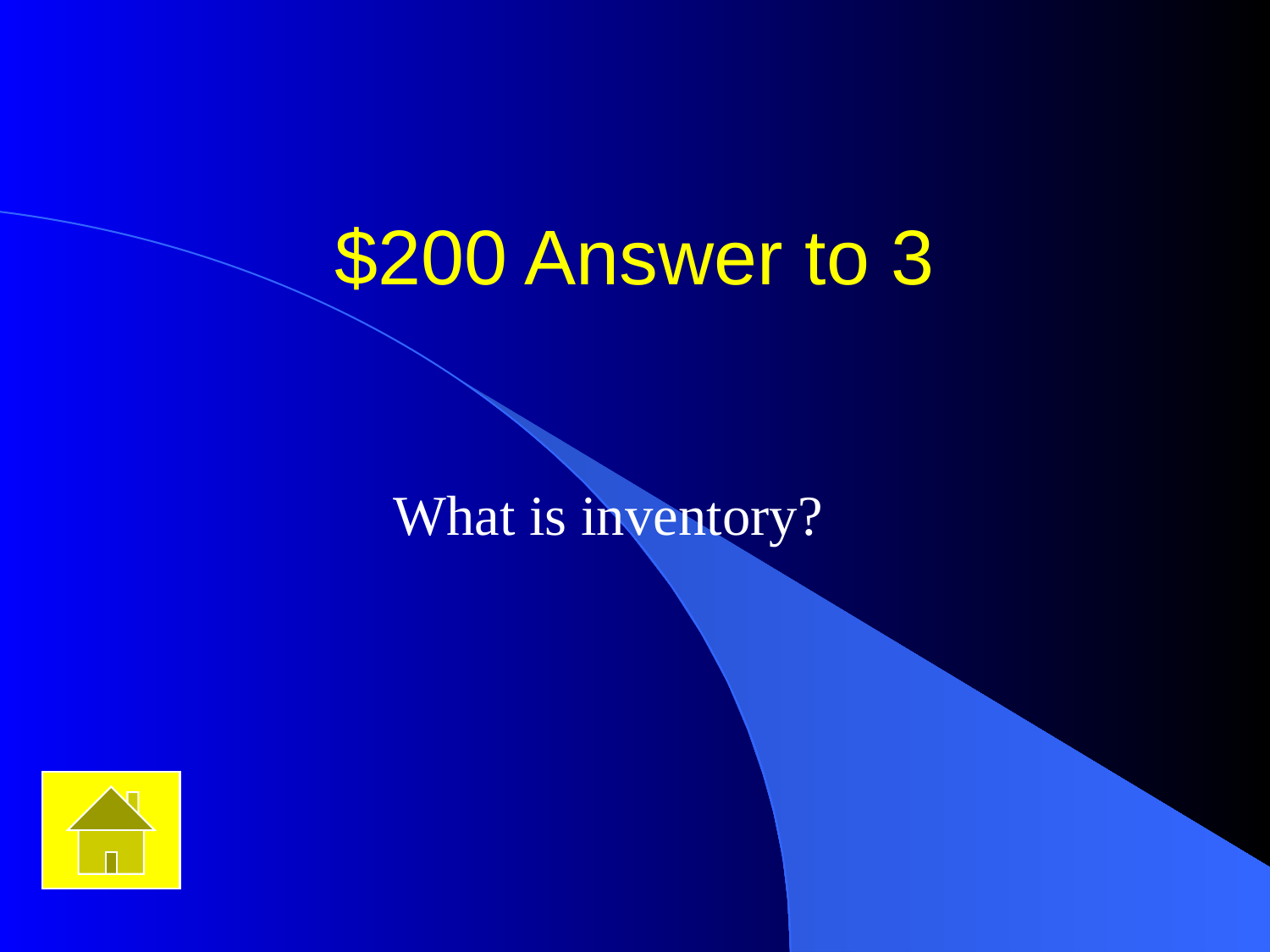

# $200 Answer to 3
What is inventory?